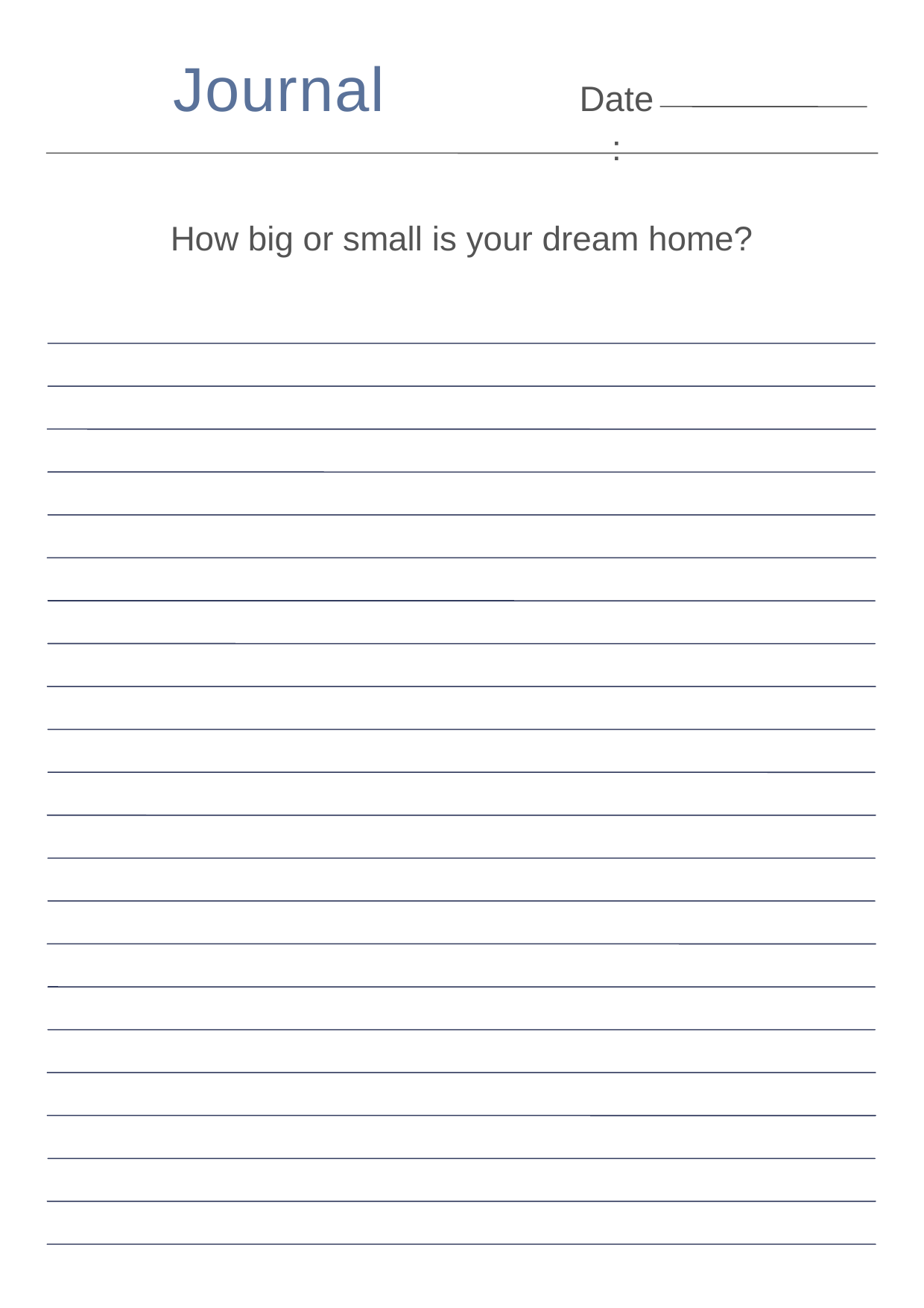

Journal
Date:

How big or small is your dream home?